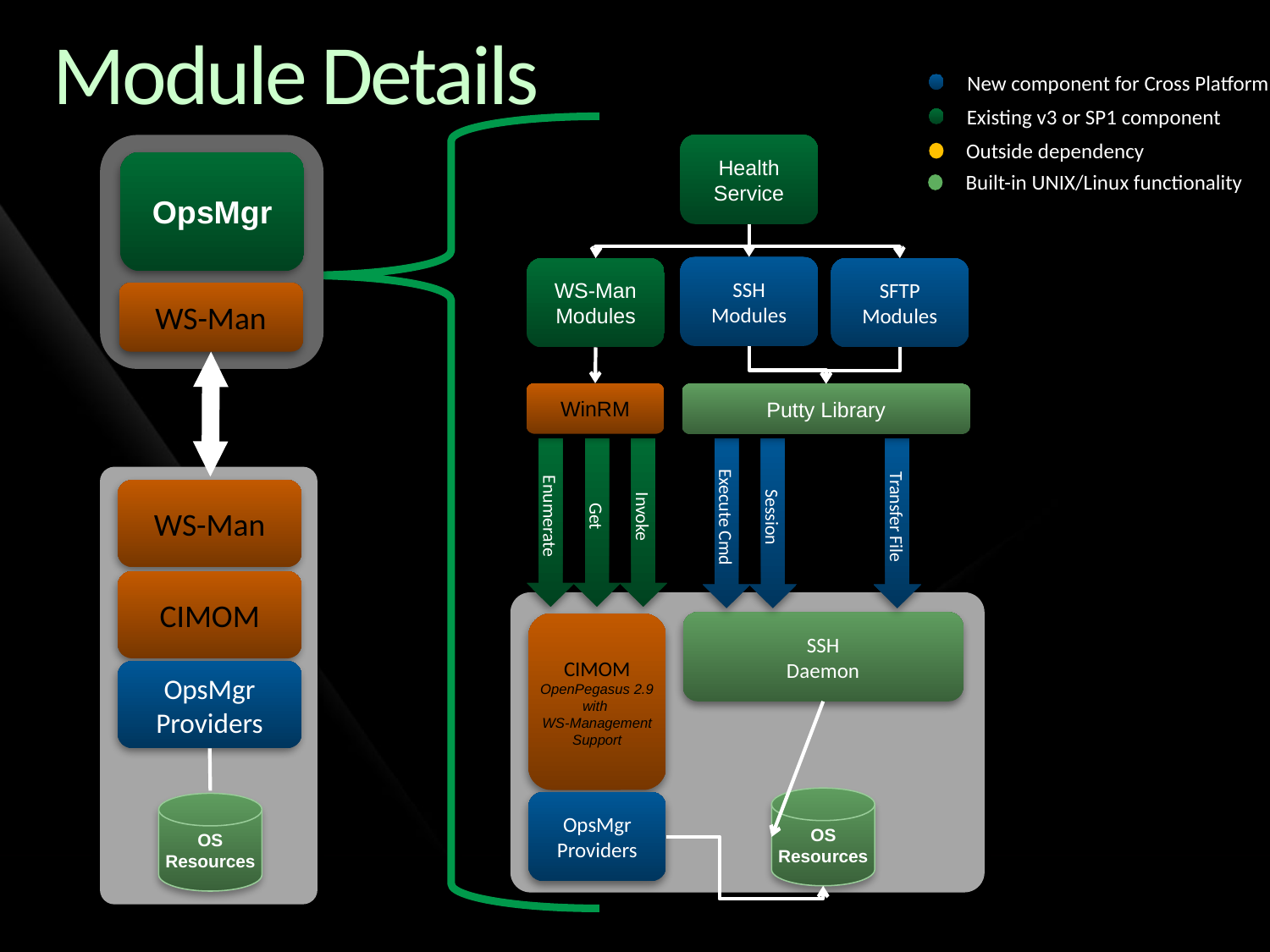

# Module Details
New component for Cross Platform

Existing v3 or SP1 component

Outside dependency

Built-in UNIX/Linux functionality

OpsMgr
WS-Man

WS-Man
CIMOM
OpsMgr
Providers
OS
Resources
Health
Service
SSH
Modules
WS-Man
Modules
SFTP
Modules
WinRM
Putty Library
Enumerate
Get
Invoke
Execute Cmd
Session
Transfer File

SSH
Daemon
CIMOM
 OpenPegasus 2.9
with
WS-Management
Support
OS
Resources
OpsMgr
Providers